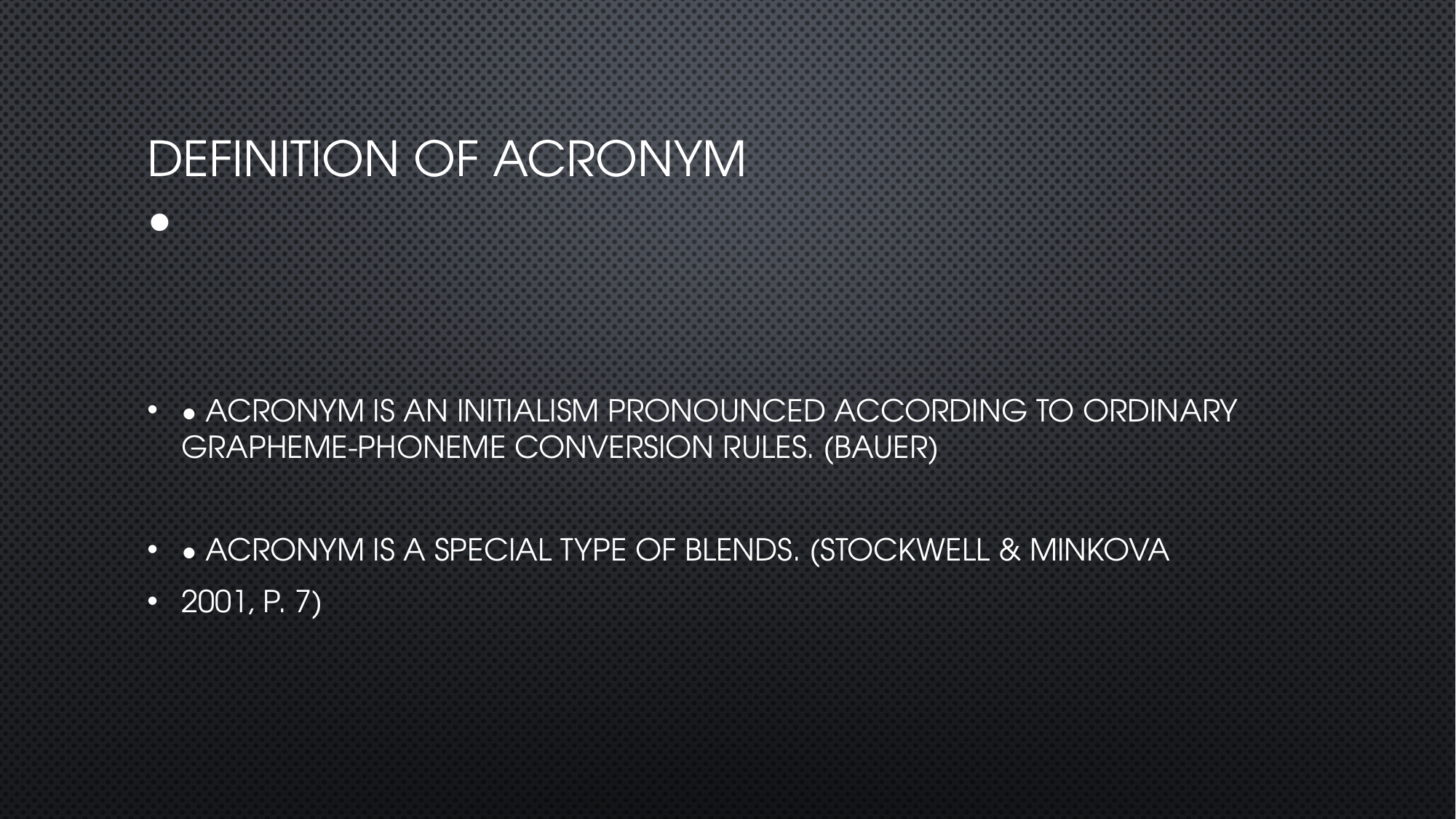

# Definition of Acronym •
• Acronym is an initialism pronounced according to ordinary grapheme-phoneme conversion rules. (Bauer)

• Acronym is a special type of blends. (Stockwell & Minkova
2001, p. 7)